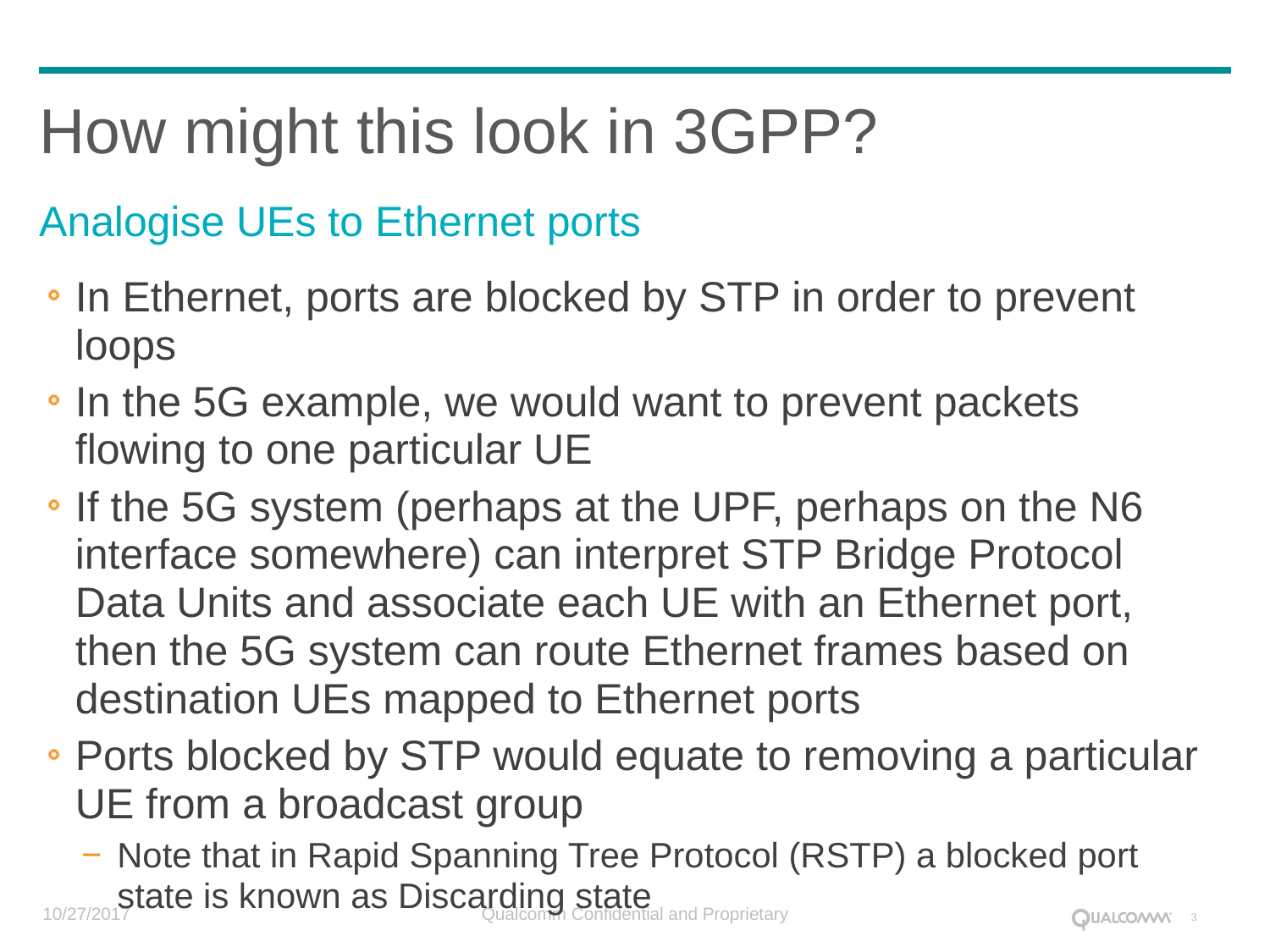

# How might this look in 3GPP?
Analogise UEs to Ethernet ports
In Ethernet, ports are blocked by STP in order to prevent loops
In the 5G example, we would want to prevent packets flowing to one particular UE
If the 5G system (perhaps at the UPF, perhaps on the N6 interface somewhere) can interpret STP Bridge Protocol Data Units and associate each UE with an Ethernet port, then the 5G system can route Ethernet frames based on destination UEs mapped to Ethernet ports
Ports blocked by STP would equate to removing a particular UE from a broadcast group
Note that in Rapid Spanning Tree Protocol (RSTP) a blocked port state is known as Discarding state